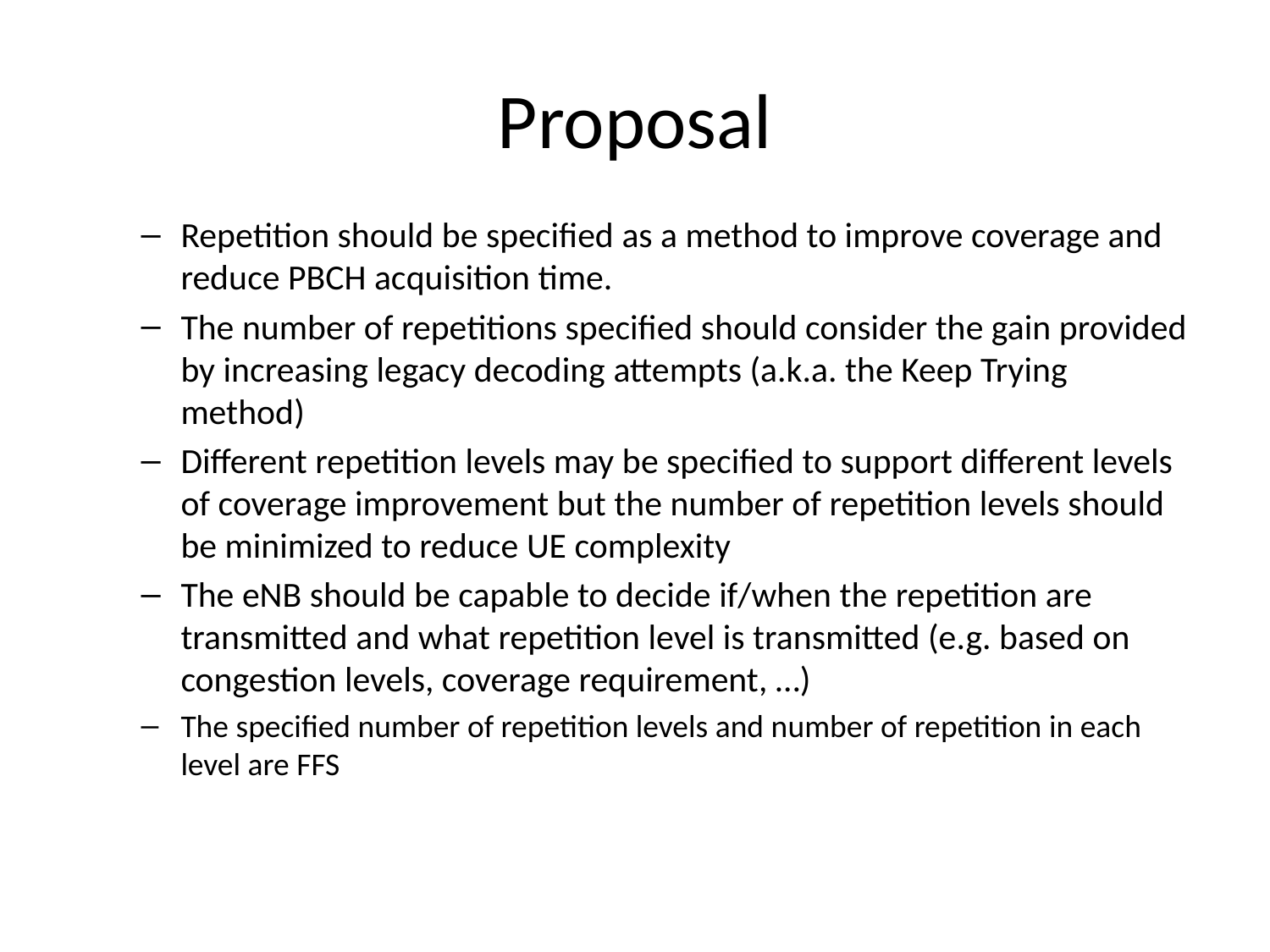

# Proposal
Repetition should be specified as a method to improve coverage and reduce PBCH acquisition time.
The number of repetitions specified should consider the gain provided by increasing legacy decoding attempts (a.k.a. the Keep Trying method)
Different repetition levels may be specified to support different levels of coverage improvement but the number of repetition levels should be minimized to reduce UE complexity
The eNB should be capable to decide if/when the repetition are transmitted and what repetition level is transmitted (e.g. based on congestion levels, coverage requirement, …)
The specified number of repetition levels and number of repetition in each level are FFS